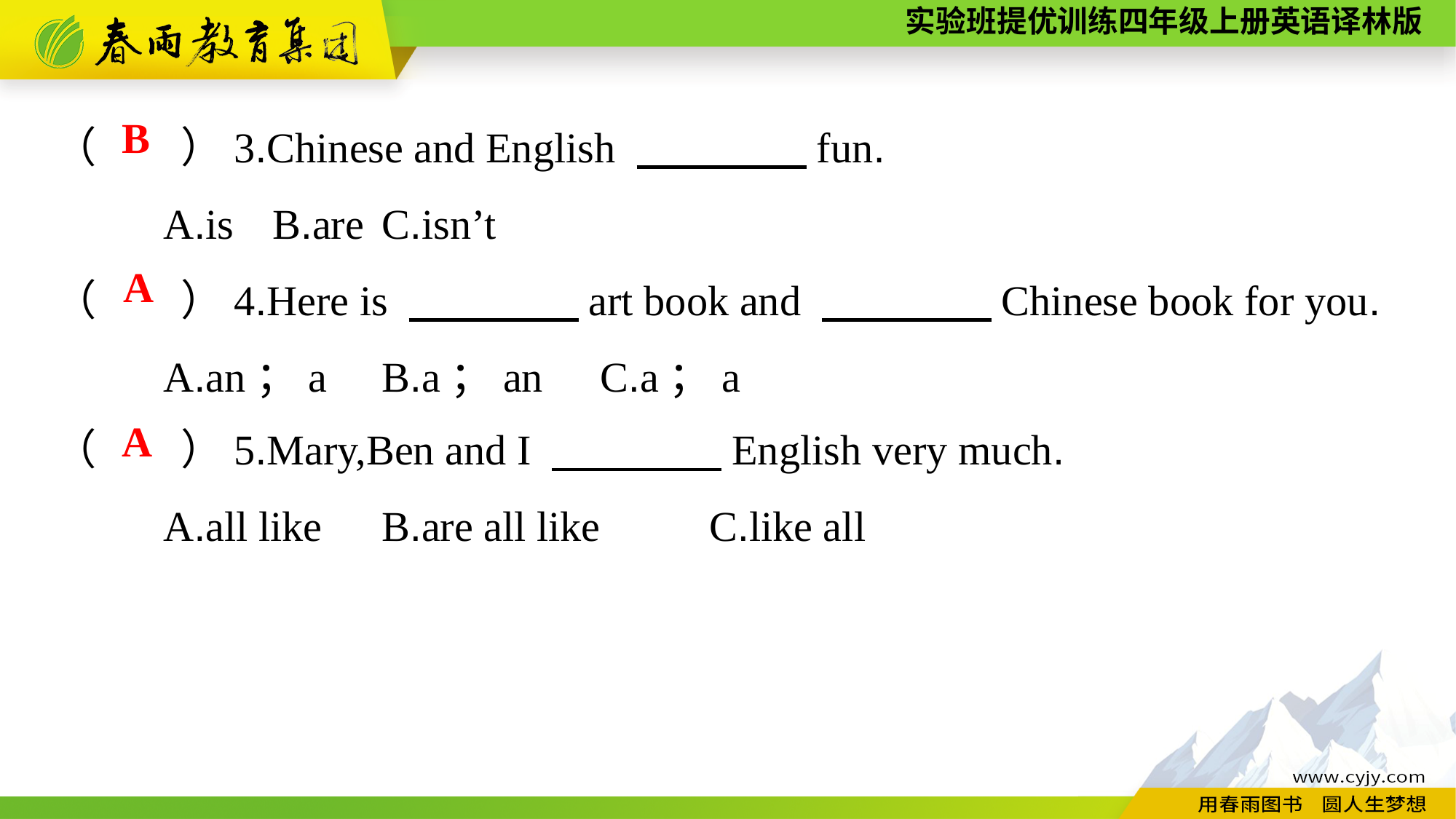

（　　）3.Chinese and English 　　　　fun.
	A.is	B.are	C.isn’t
（　　）4.Here is 　　　　art book and 　　　　Chinese book for you.
	A.an；a	B.a；an	C.a；a
B
A
（　　）5.Mary,Ben and I 　　　　English very much.
	A.all like	B.are all like	C.like all
A